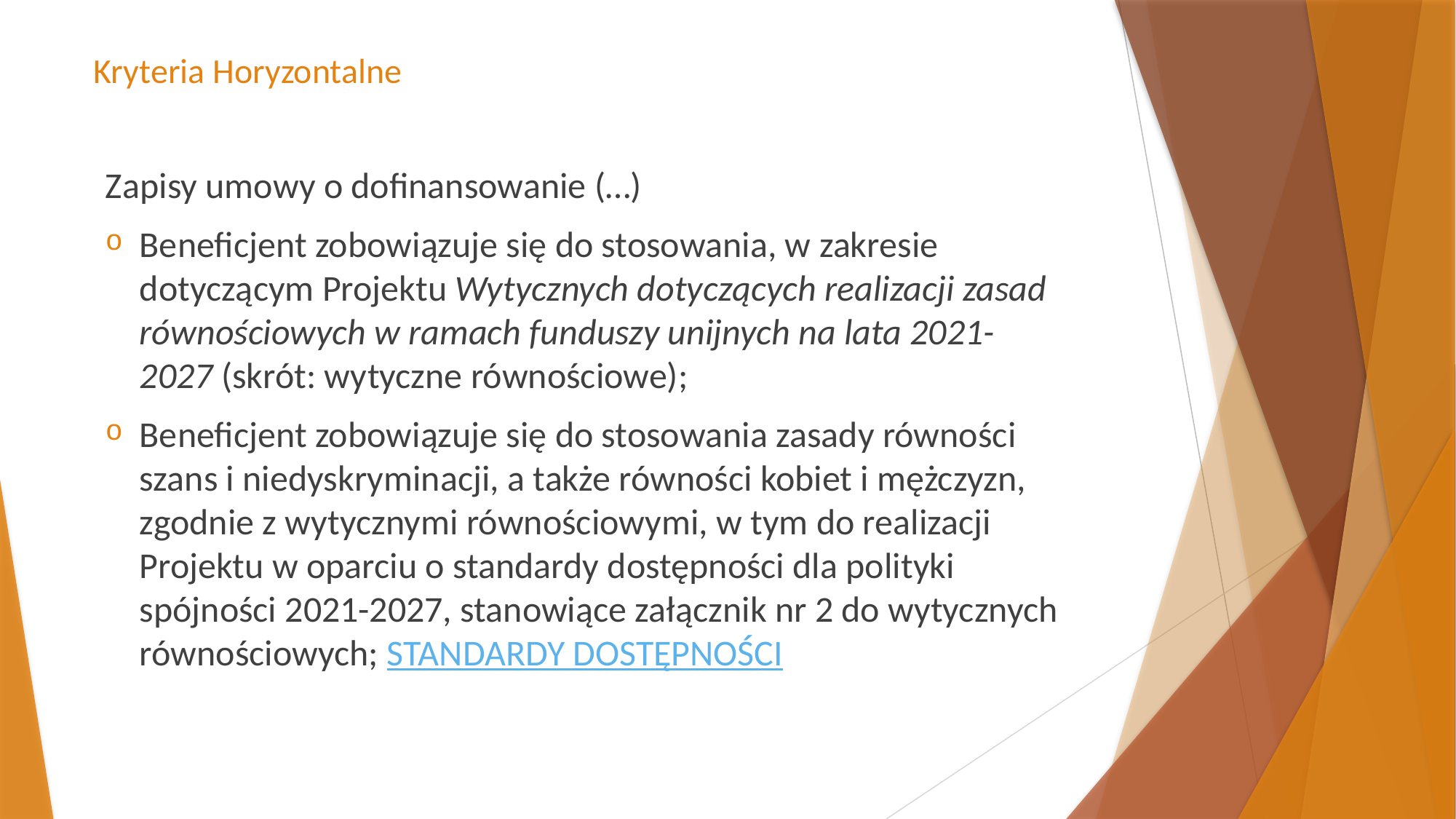

# Kryteria Horyzontalne

Zapisy umowy o dofinansowanie (…)
Beneficjent zobowiązuje się do stosowania, w zakresie dotyczącym Projektu Wytycznych dotyczących realizacji zasad równościowych w ramach funduszy unijnych na lata 2021-2027 (skrót: wytyczne równościowe);
Beneficjent zobowiązuje się do stosowania zasady równości szans i niedyskryminacji, a także równości kobiet i mężczyzn, zgodnie z wytycznymi równościowymi, w tym do realizacji Projektu w oparciu o standardy dostępności dla polityki spójności 2021-2027, stanowiące załącznik nr 2 do wytycznych równościowych; STANDARDY DOSTĘPNOŚCI